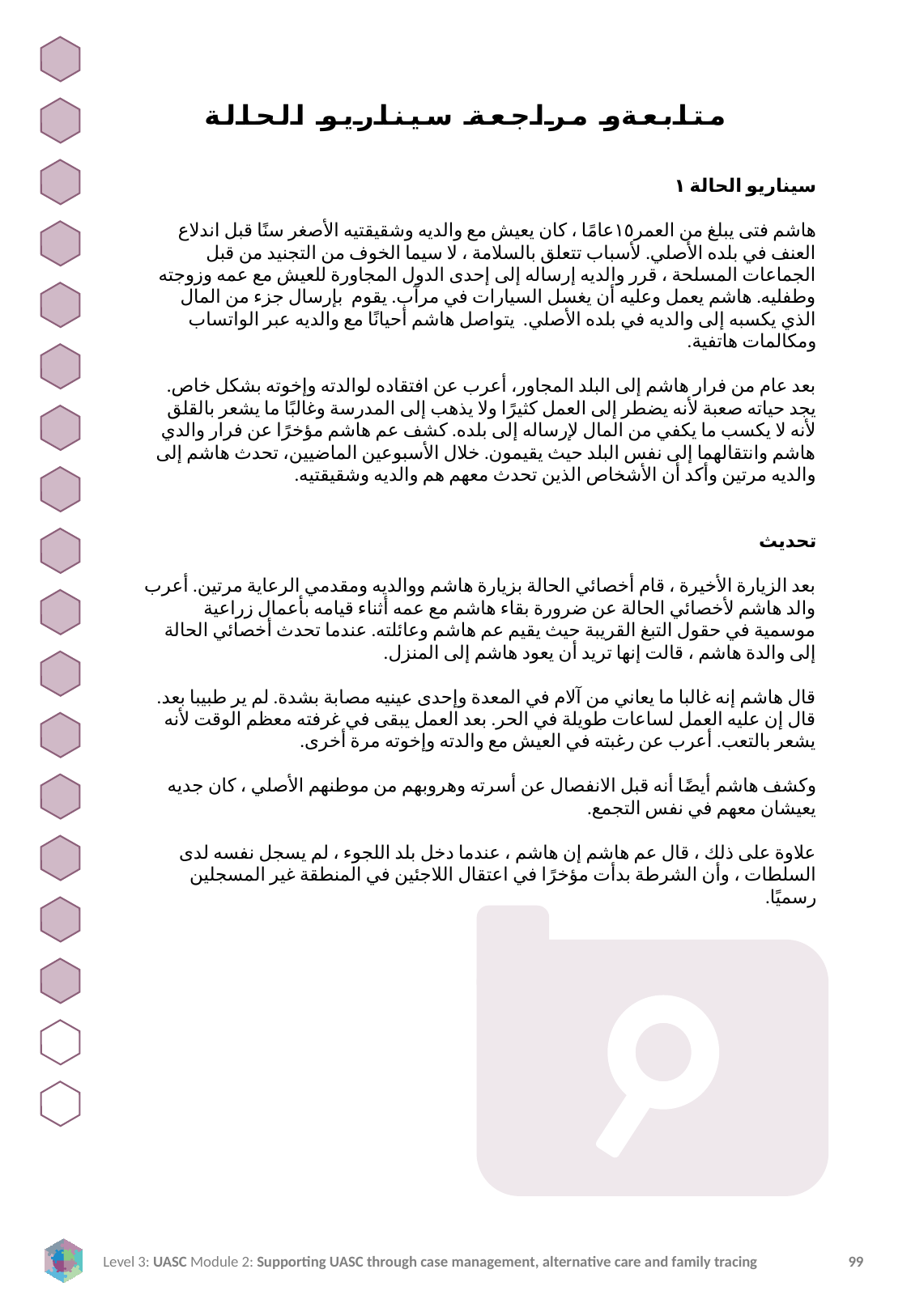

متابعةو مراجعة سيناريو الحالة

سيناريو الحالة ١

هاشم فتى يبلغ من العمر١٥عامًا ، كان يعيش مع والديه وشقيقتيه الأصغر سنًا قبل اندلاع العنف في بلده الأصلي. لأسباب تتعلق بالسلامة ، لا سيما الخوف من التجنيد من قبل الجماعات المسلحة ، قرر والديه إرساله إلى إحدى الدول المجاورة للعيش مع عمه وزوجته وطفليه. هاشم يعمل وعليه أن يغسل السيارات في مرآب. يقوم  بإرسال جزء من المال الذي يكسبه إلى والديه في بلده الأصلي.  يتواصل هاشم أحيانًا مع والديه عبر الواتساب ومكالمات هاتفية.

بعد عام من فرار هاشم إلى البلد المجاور، أعرب عن افتقاده لوالدته وإخوته بشكل خاص. يجد حياته صعبة لأنه يضطر إلى العمل كثيرًا ولا يذهب إلى المدرسة وغالبًا ما يشعر بالقلق لأنه لا يكسب ما يكفي من المال لإرساله إلى بلده. كشف عم هاشم مؤخرًا عن فرار والدي هاشم وانتقالهما إلى نفس البلد حيث يقيمون. خلال الأسبوعين الماضيين، تحدث هاشم إلى والديه مرتين وأكد أن الأشخاص الذين تحدث معهم هم والديه وشقيقتيه.

تحديث

بعد الزيارة الأخيرة ، قام أخصائي الحالة بزيارة هاشم ووالديه ومقدمي الرعاية مرتين. أعرب والد هاشم لأخصائي الحالة عن ضرورة بقاء هاشم مع عمه أثناء قيامه بأعمال زراعية موسمية في حقول التبغ القريبة حيث يقيم عم هاشم وعائلته. عندما تحدث أخصائي الحالة إلى والدة هاشم ، قالت إنها تريد أن يعود هاشم إلى المنزل.

قال هاشم إنه غالبا ما يعاني من آلام في المعدة وإحدى عينيه مصابة بشدة. لم ير طبيبا بعد. قال إن عليه العمل لساعات طويلة في الحر. بعد العمل يبقى في غرفته معظم الوقت لأنه يشعر بالتعب. أعرب عن رغبته في العيش مع والدته وإخوته مرة أخرى.

وكشف هاشم أيضًا أنه قبل الانفصال عن أسرته وهروبهم من موطنهم الأصلي ، كان جديه يعيشان معهم في نفس التجمع.

علاوة على ذلك ، قال عم هاشم إن هاشم ، عندما دخل بلد اللجوء ، لم يسجل نفسه لدى السلطات ، وأن الشرطة بدأت مؤخرًا في اعتقال اللاجئين في المنطقة غير المسجلين رسميًا.